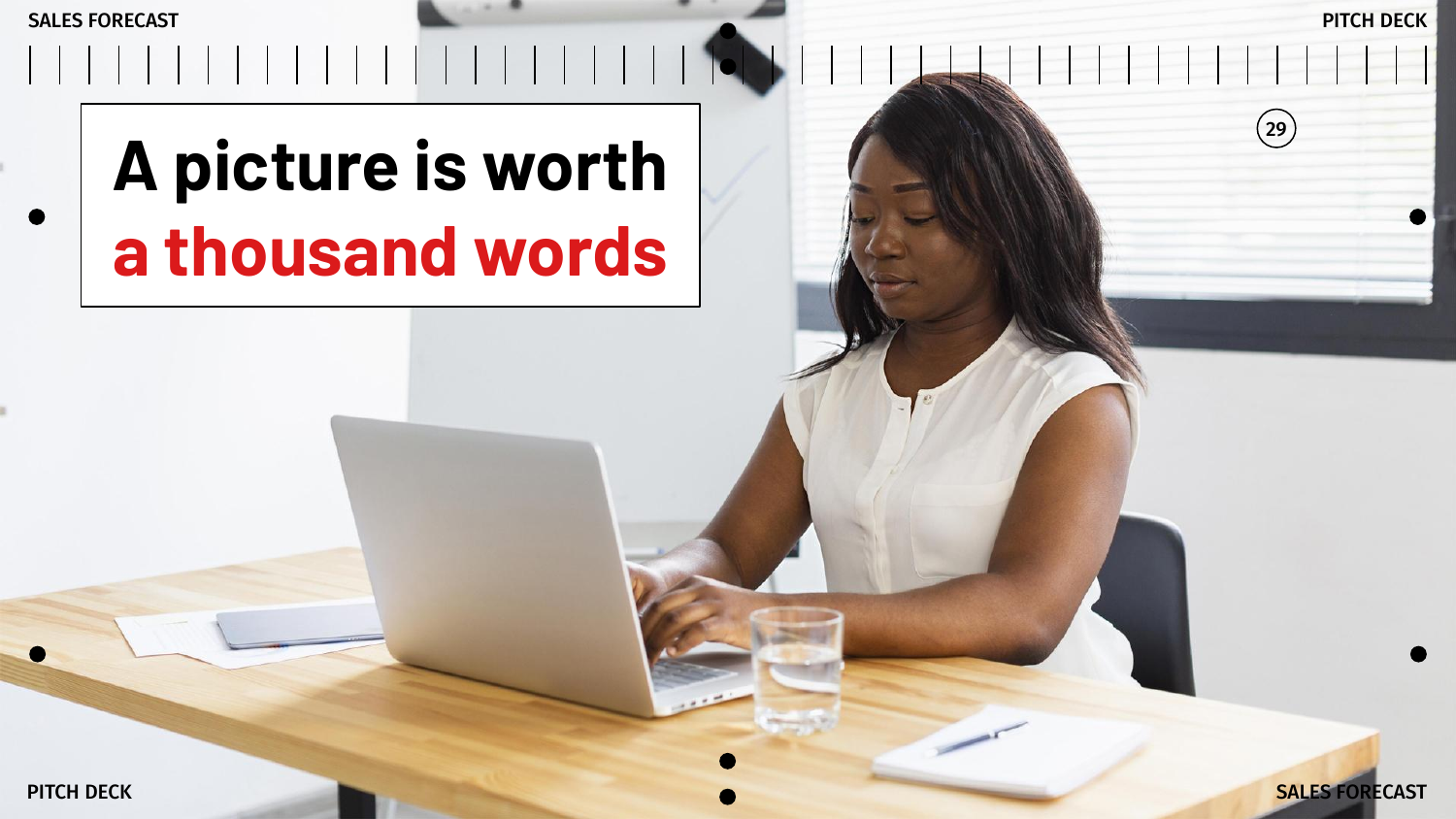

SALES FORECAST
PITCH DECK
# A picture is worth a thousand words
29

PITCH DECK
SALES FORECAST